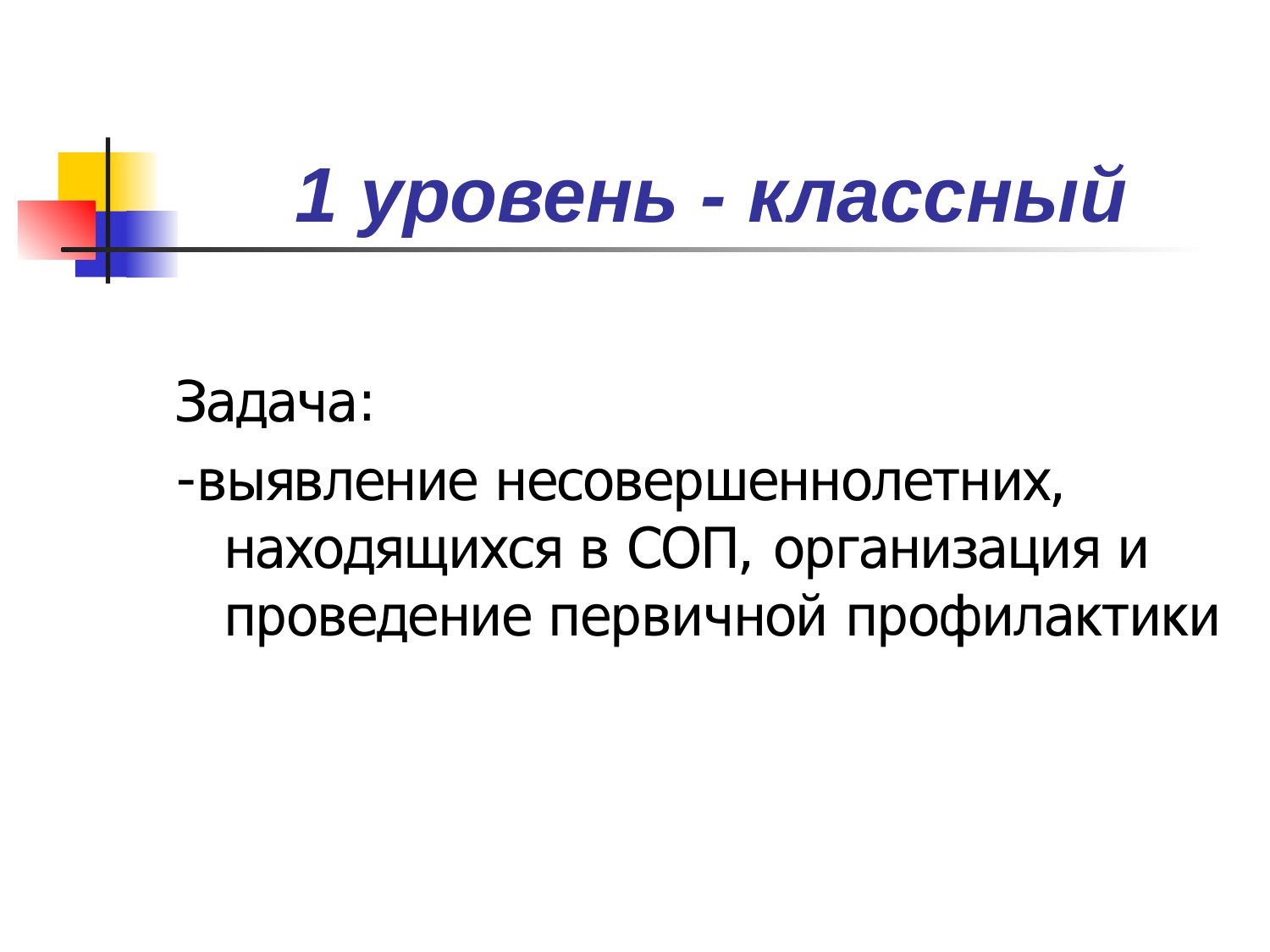

# 1 уровень - классный

Задача:
-выявление несовершеннолетних, находящихся в СОП, организация и проведение первичной профилактики